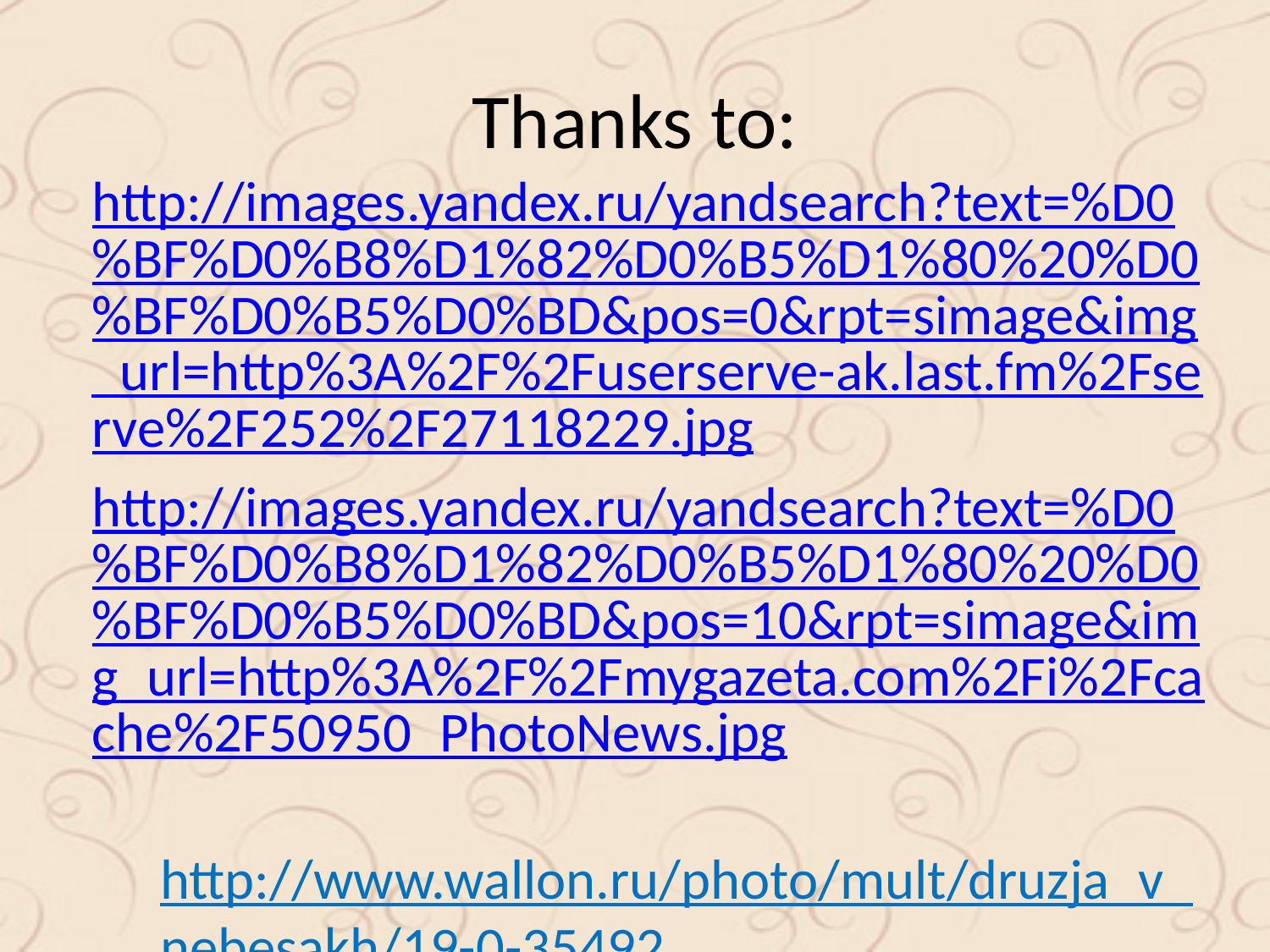

# Thanks to:
http://images.yandex.ru/yandsearch?text=%D0%BF%D0%B8%D1%82%D0%B5%D1%80%20%D0%BF%D0%B5%D0%BD&pos=0&rpt=simage&img_url=http%3A%2F%2Fuserserve-ak.last.fm%2Fserve%2F252%2F27118229.jpg
http://images.yandex.ru/yandsearch?text=%D0%BF%D0%B8%D1%82%D0%B5%D1%80%20%D0%BF%D0%B5%D0%BD&pos=10&rpt=simage&img_url=http%3A%2F%2Fmygazeta.com%2Fi%2Fcache%2F50950_PhotoNews.jpg
 http://www.wallon.ru/photo/mult/druzja_v_nebesakh/19-0-35492
http://images.yandex.ru/yandsearch?text=%D0%BF%D0%B8%D1%82%D0%B5%D1%80%20%D0%BF%D0%B5%D0%BD&pos=7&rpt=simage&img_url=http%3A%2F%2Favatars.kards.qip.ru%2Fimages%2Favatar%2Fa8%2F2d%2F11688.jpg
http://images.yandex.ru/yandsearch?text=%D1%80%D1%8B%D0%B1%D0%BA%D0%B0%20%D0%B0%D1%80%D0%B8%D0%B5%D0%BB%D1%8C&pos=6&rpt=simage&img_url=http%3A%2F%2Fimg-fotki.yandex.ru%2Fget%2F3108%2Fnoasy.d%2F0_87c2_a31505a_S